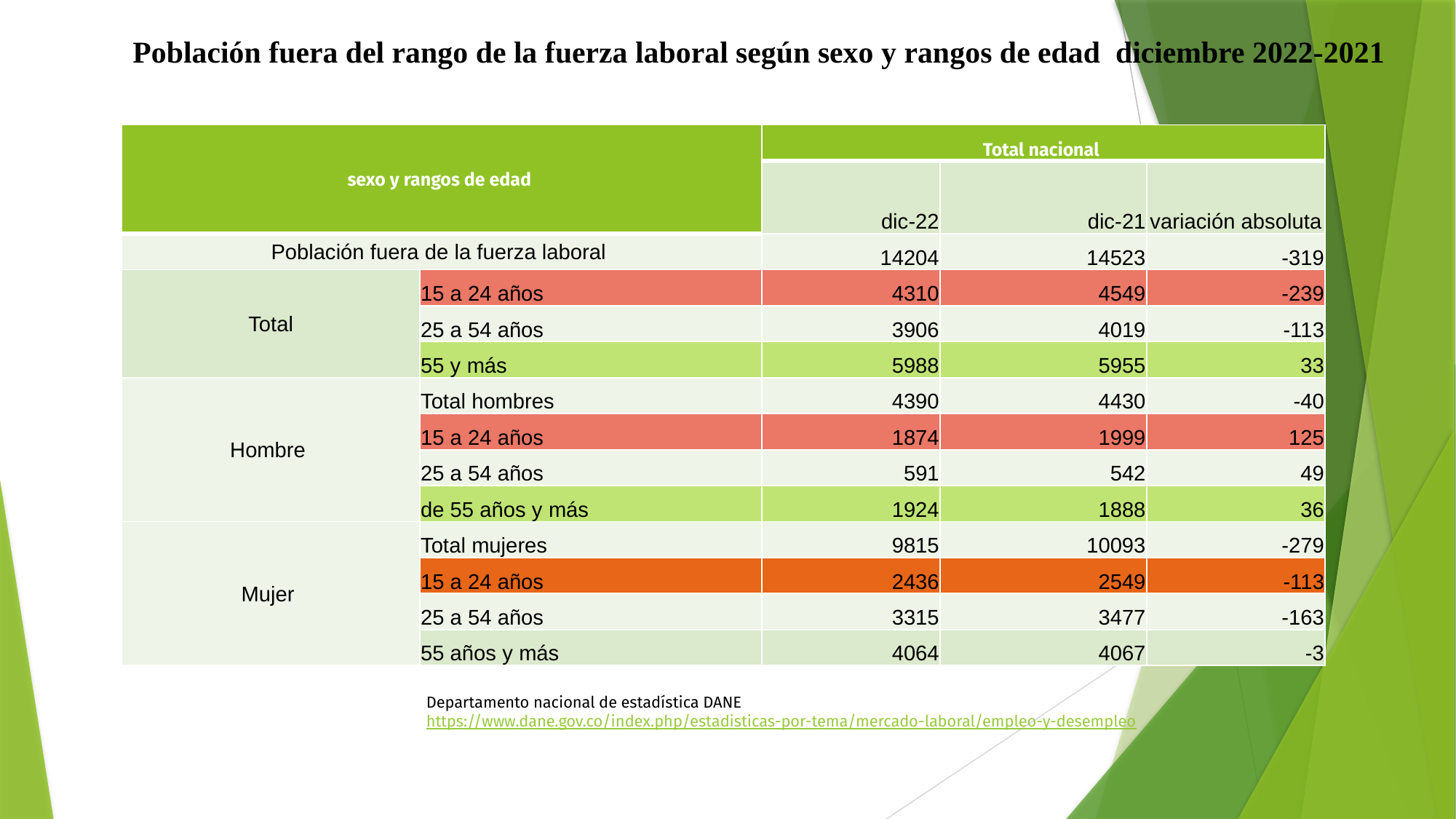

# Población fuera del rango de la fuerza laboral según sexo y rangos de edad  diciembre 2022-2021
| sexo y rangos de edad |  | Total nacional |  |  |
| --- | --- | --- | --- | --- |
|  |  | dic-22 | dic-21 | variación absoluta |
| Población fuera de la fuerza laboral |  | 14204 | 14523 | -319 |
| Total | 15 a 24 años | 4310 | 4549 | -239 |
|  | 25 a 54 años | 3906 | 4019 | -113 |
|  | 55 y más | 5988 | 5955 | 33 |
| Hombre | Total hombres | 4390 | 4430 | -40 |
|  | 15 a 24 años | 1874 | 1999 | 125 |
|  | 25 a 54 años | 591 | 542 | 49 |
|  | de 55 años y más | 1924 | 1888 | 36 |
| Mujer | Total mujeres | 9815 | 10093 | -279 |
|  | 15 a 24 años | 2436 | 2549 | -113 |
|  | 25 a 54 años | 3315 | 3477 | -163 |
|  | 55 años y más | 4064 | 4067 | -3 |
Departamento nacional de estadística DANE
https://www.dane.gov.co/index.php/estadisticas-por-tema/mercado-laboral/empleo-y-desempleo